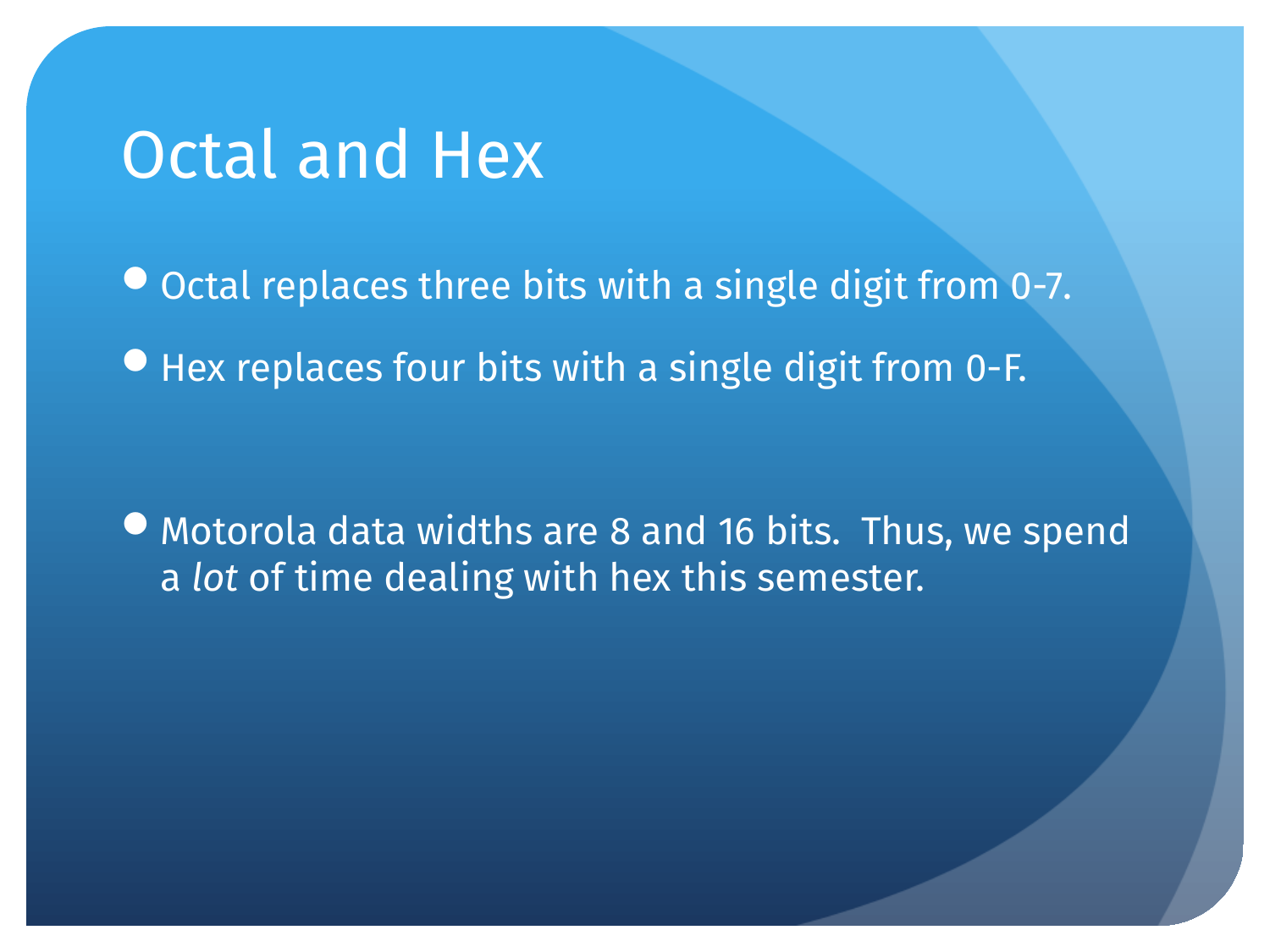

# Octal and Hex
Octal replaces three bits with a single digit from 0-7.
Hex replaces four bits with a single digit from 0-F.

Motorola data widths are 8 and 16 bits.  Thus, we spend a lot of time dealing with hex this semester.